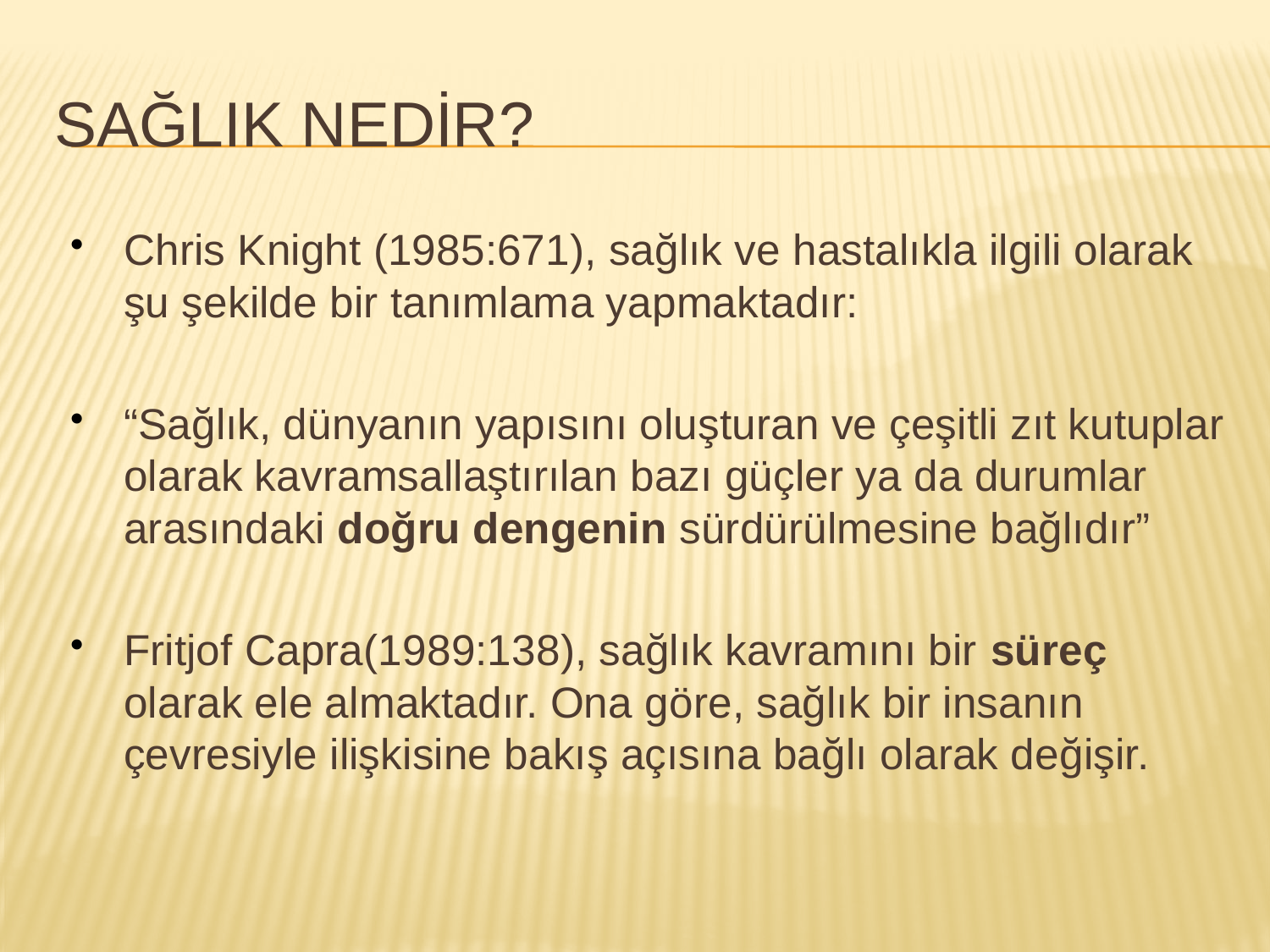

# Sağlık Nedir?
Chris Knight (1985:671), sağlık ve hastalıkla ilgili olarak şu şekilde bir tanımlama yapmaktadır:

“Sağlık, dünyanın yapısını oluşturan ve çeşitli zıt kutuplar olarak kavramsallaştırılan bazı güçler ya da durumlar arasındaki doğru dengenin sürdürülmesine bağlıdır”

Fritjof Capra(1989:138), sağlık kavramını bir süreç olarak ele almaktadır. Ona göre, sağlık bir insanın çevresiyle ilişkisine bakış açısına bağlı olarak değişir.